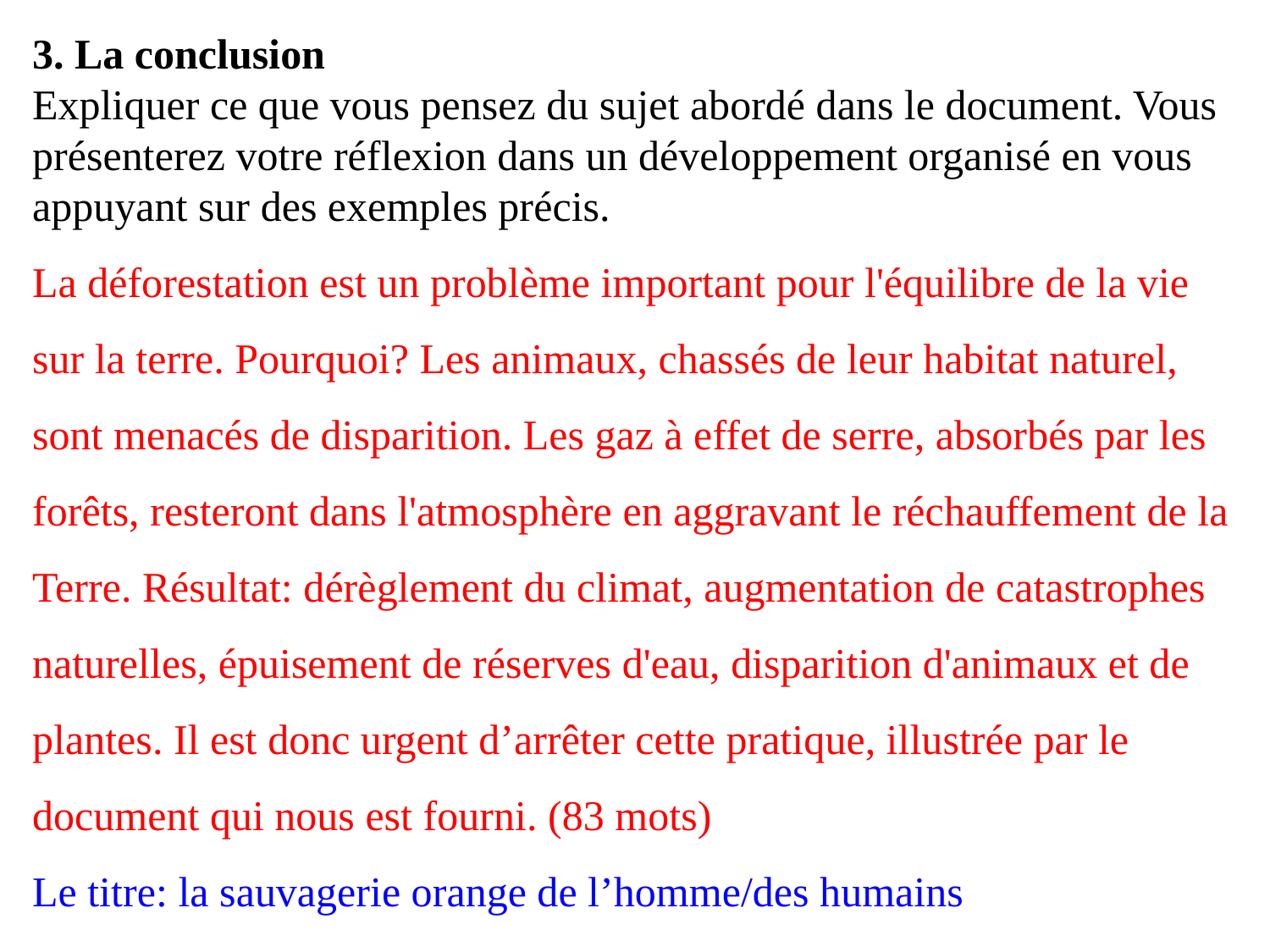

3. La conclusion
Expliquer ce que vous pensez du sujet abordé dans le document. Vous présenterez votre réflexion dans un développement organisé en vous appuyant sur des exemples précis.
La déforestation est un problème important pour l'équilibre de la vie sur la terre. Pourquoi? Les animaux, chassés de leur habitat naturel, sont menacés de disparition. Les gaz à effet de serre, absorbés par les forêts, resteront dans l'atmosphère en aggravant le réchauffement de la Terre. Résultat: dérèglement du climat, augmentation de catastrophes naturelles, épuisement de réserves d'eau, disparition d'animaux et de plantes. Il est donc urgent d’arrêter cette pratique, illustrée par le document qui nous est fourni. (83 mots)
Le titre: la sauvagerie orange de l’homme/des humains